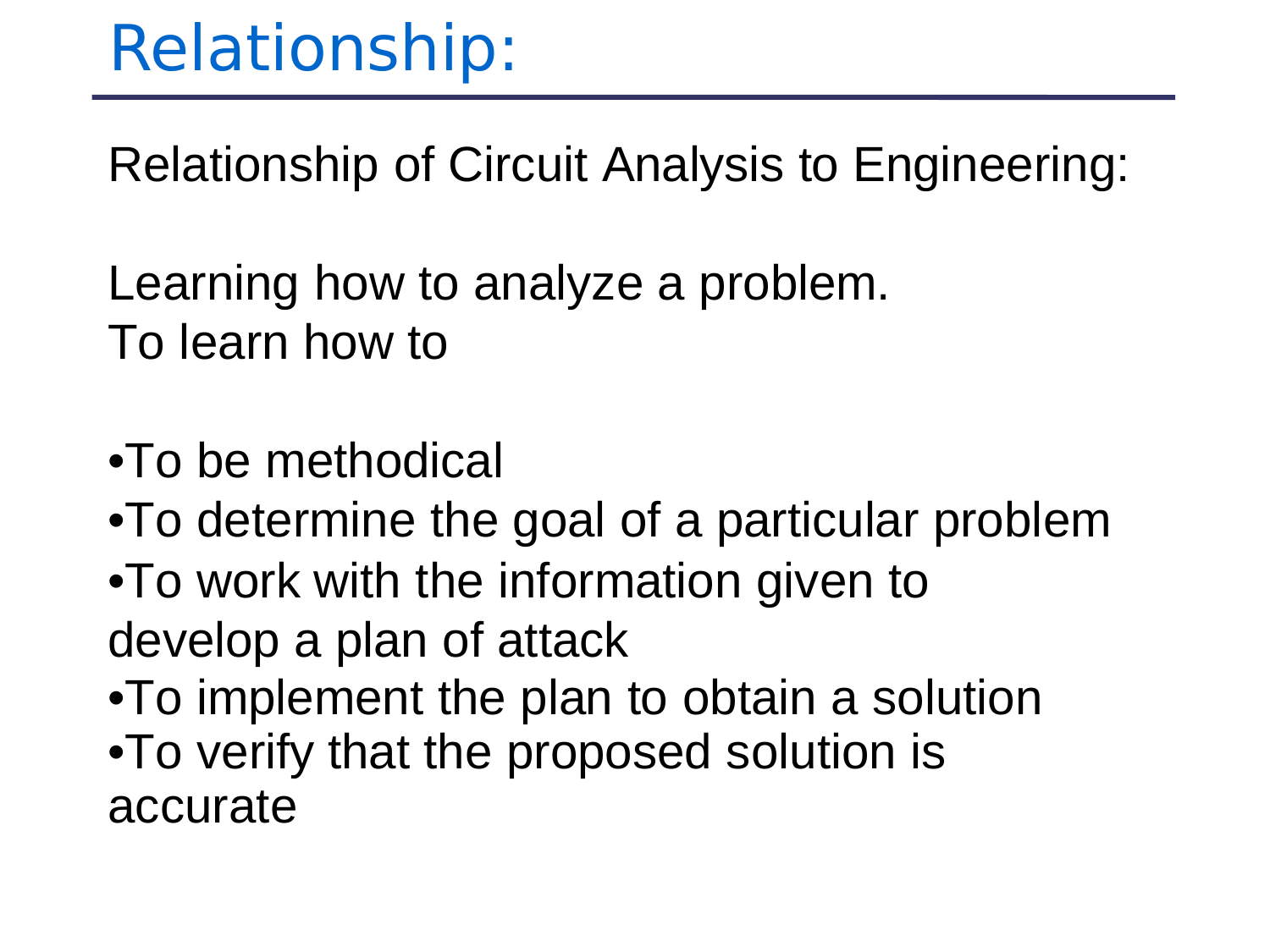

# Relationship:

Relationship of Circuit Analysis to Engineering:

Learning how to analyze a problem.
To learn how to

•To be methodical
•To determine the goal of a particular problem
•To work with the information given to develop a plan of attack
•To implement the plan to obtain a solution
•To verify that the proposed solution is accurate
6